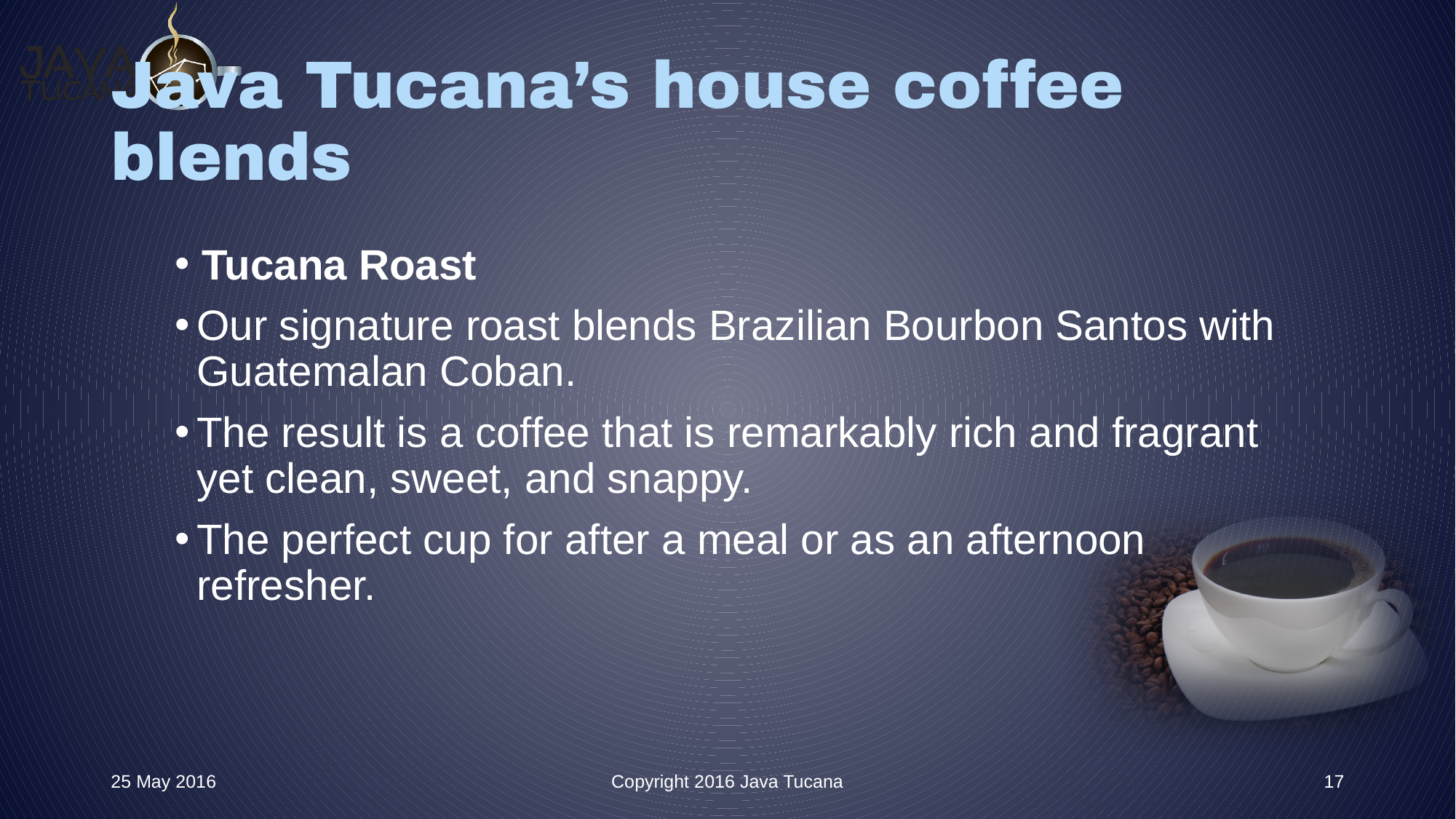

# Java Tucana’s house coffee blends
Tucana Roast
Our signature roast blends Brazilian Bourbon Santos with Guatemalan Coban.
The result is a coffee that is remarkably rich and fragrant yet clean, sweet, and snappy.
The perfect cup for after a meal or as an afternoon refresher.

25 May 2016
Copyright 2016 Java Tucana
17